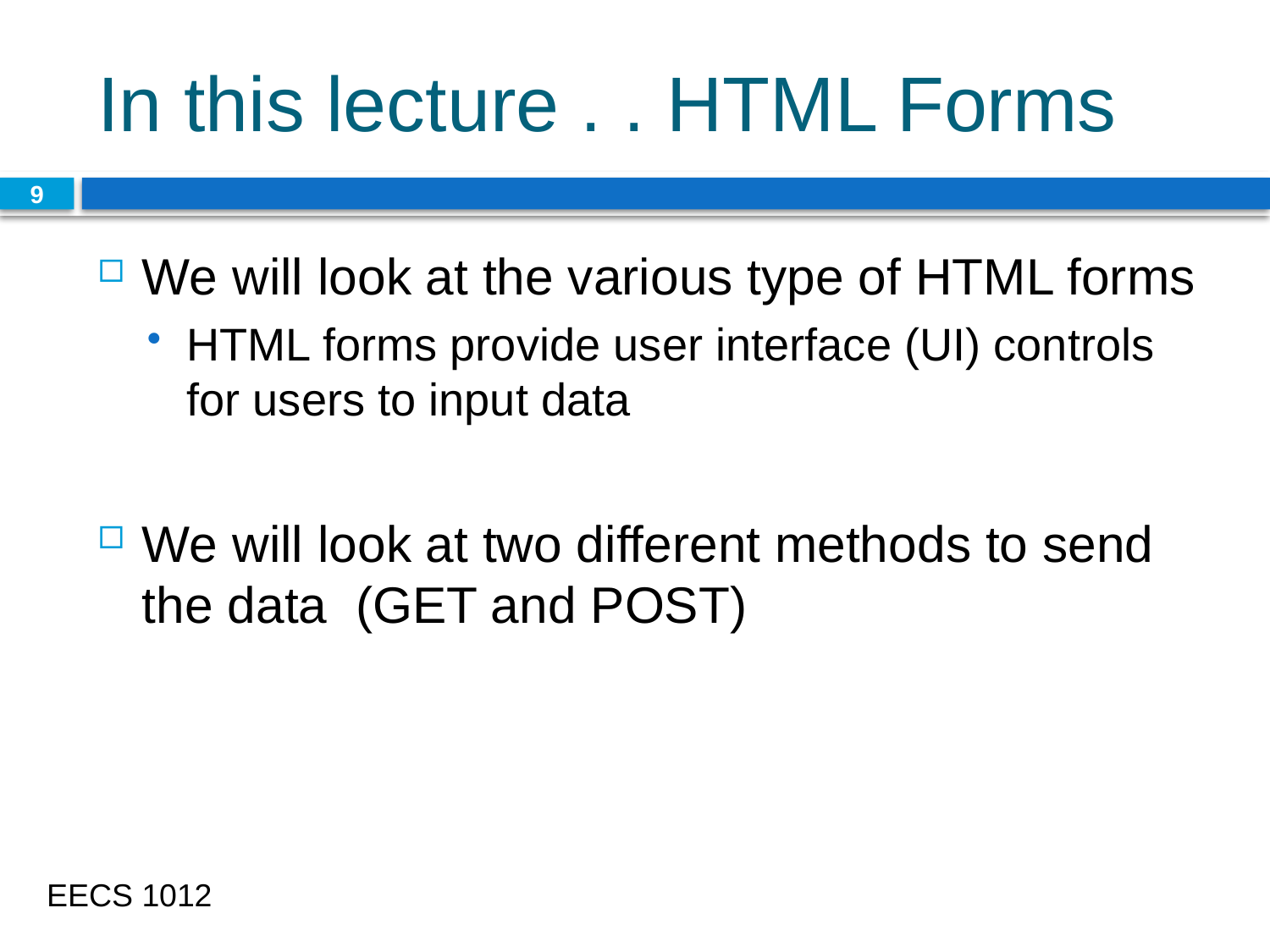

# In this lecture . . HTML Forms
9
We will look at the various type of HTML forms
HTML forms provide user interface (UI) controls for users to input data

We will look at two different methods to send the data  (GET and POST)

EECS 1012